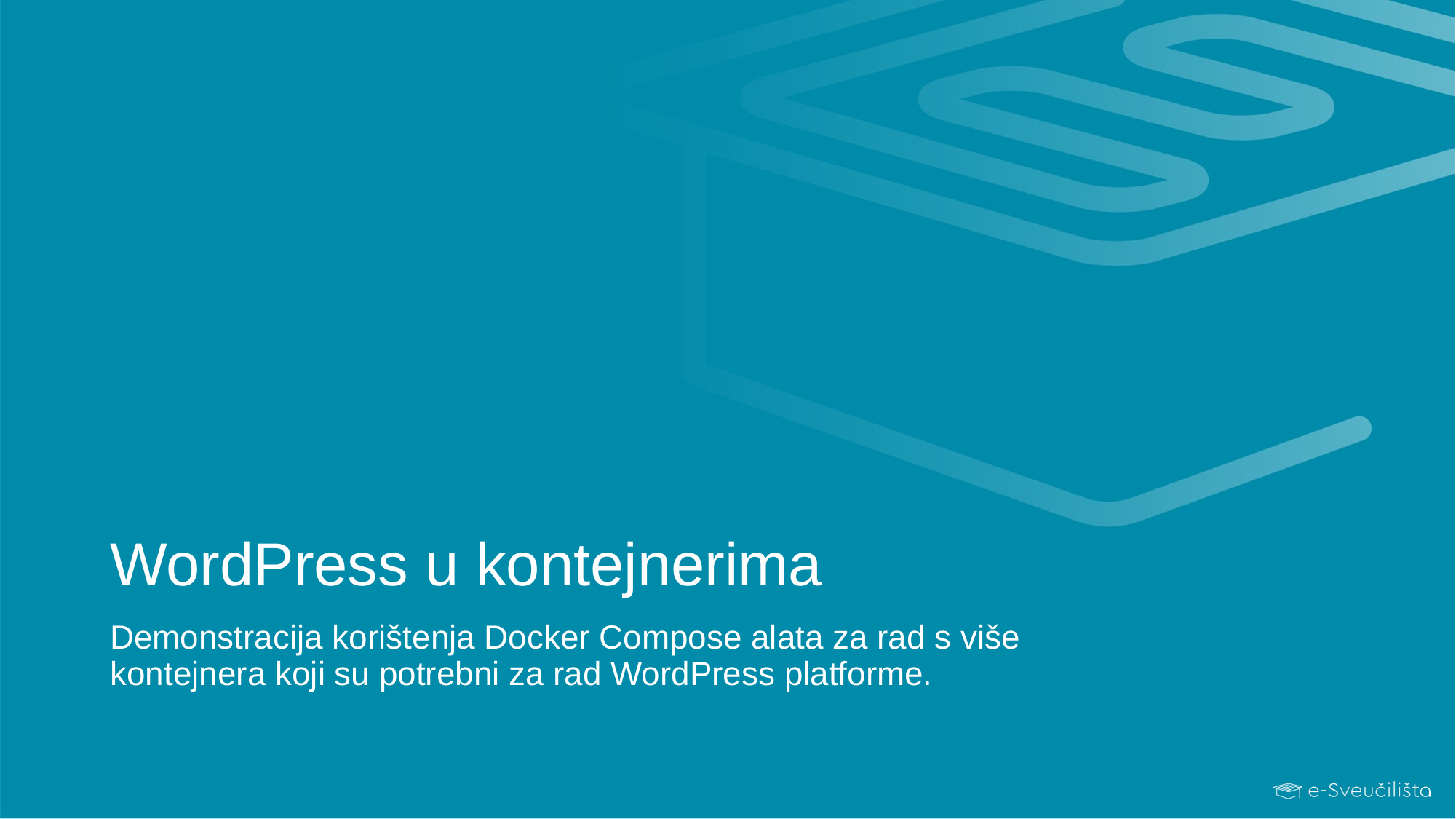

# WordPress u kontejnerima
Demonstracija korištenja Docker Compose alata za rad s više kontejnera koji su potrebni za rad WordPress platforme.